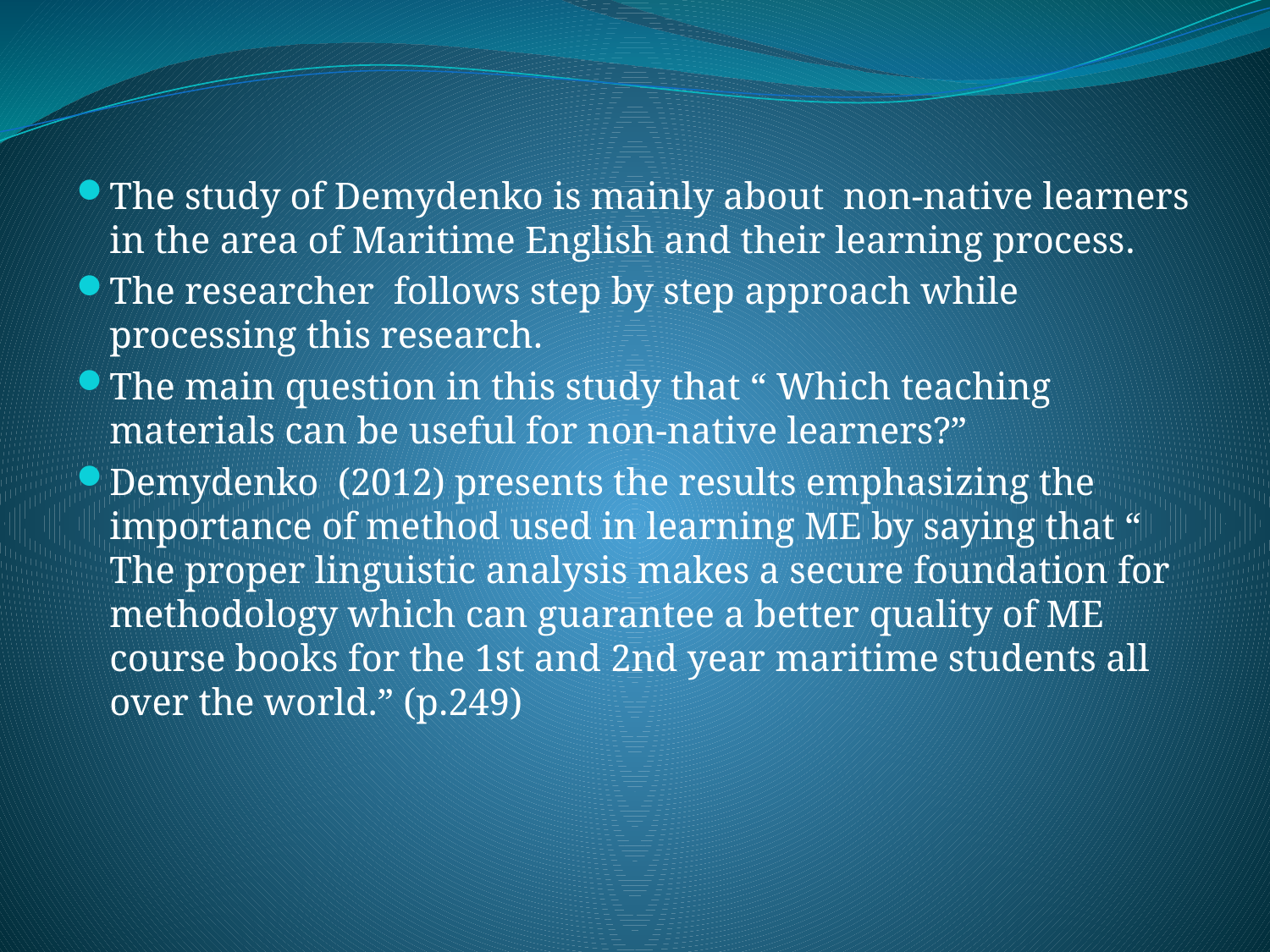

The study of Demydenko is mainly about  non-native learners in the area of Maritime English and their learning process.
The researcher  follows step by step approach while processing this research.
The main question in this study that “ Which teaching materials can be useful for non-native learners?”
Demydenko  (2012) presents the results emphasizing the importance of method used in learning ME by saying that “ The proper linguistic analysis makes a secure foundation for methodology which can guarantee a better quality of ME course books for the 1st and 2nd year maritime students all over the world.” (p.249)